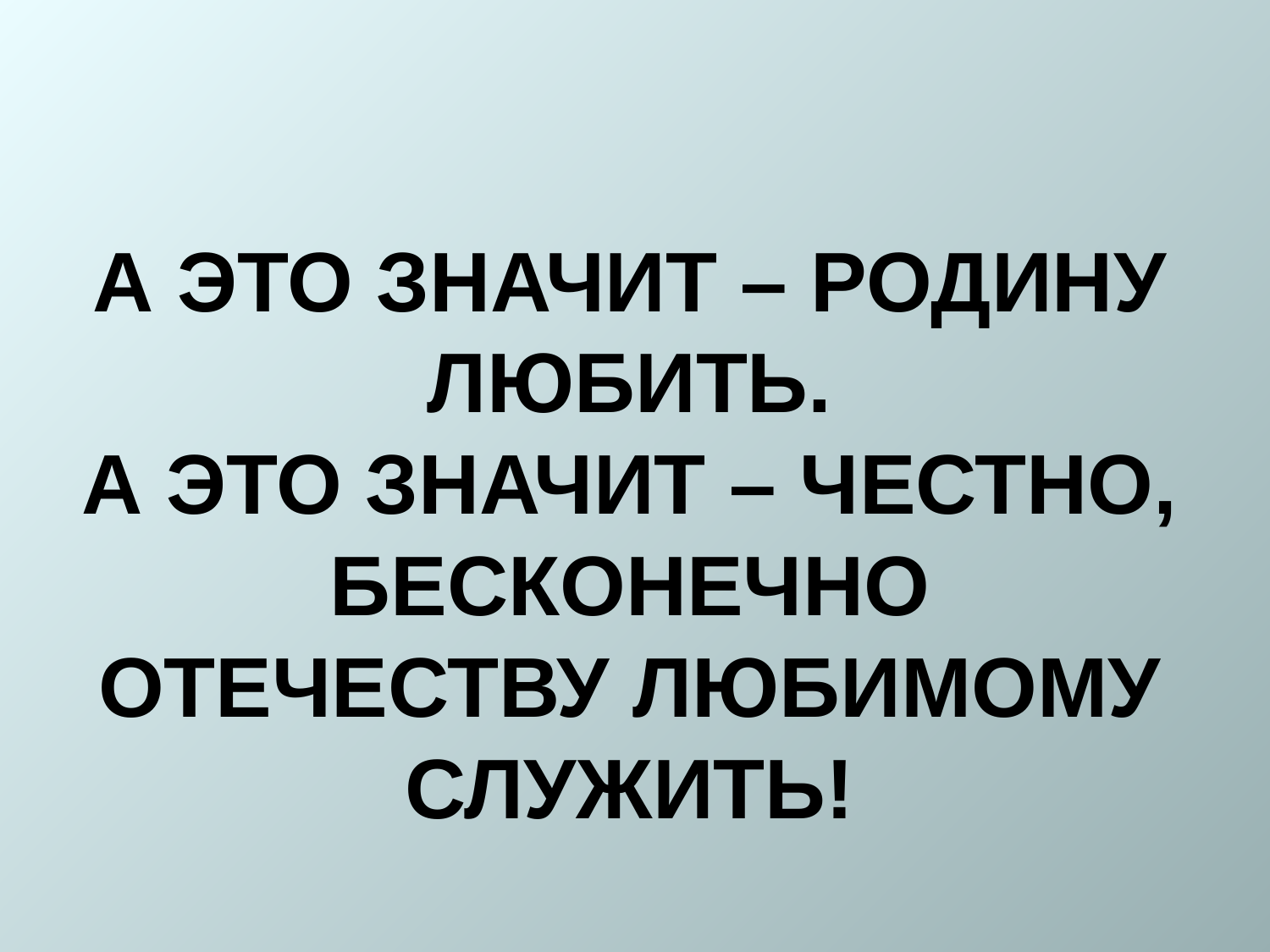

# А это значит – Родину любить. А это значит – честно, бесконечно Отечеству любимому служить!